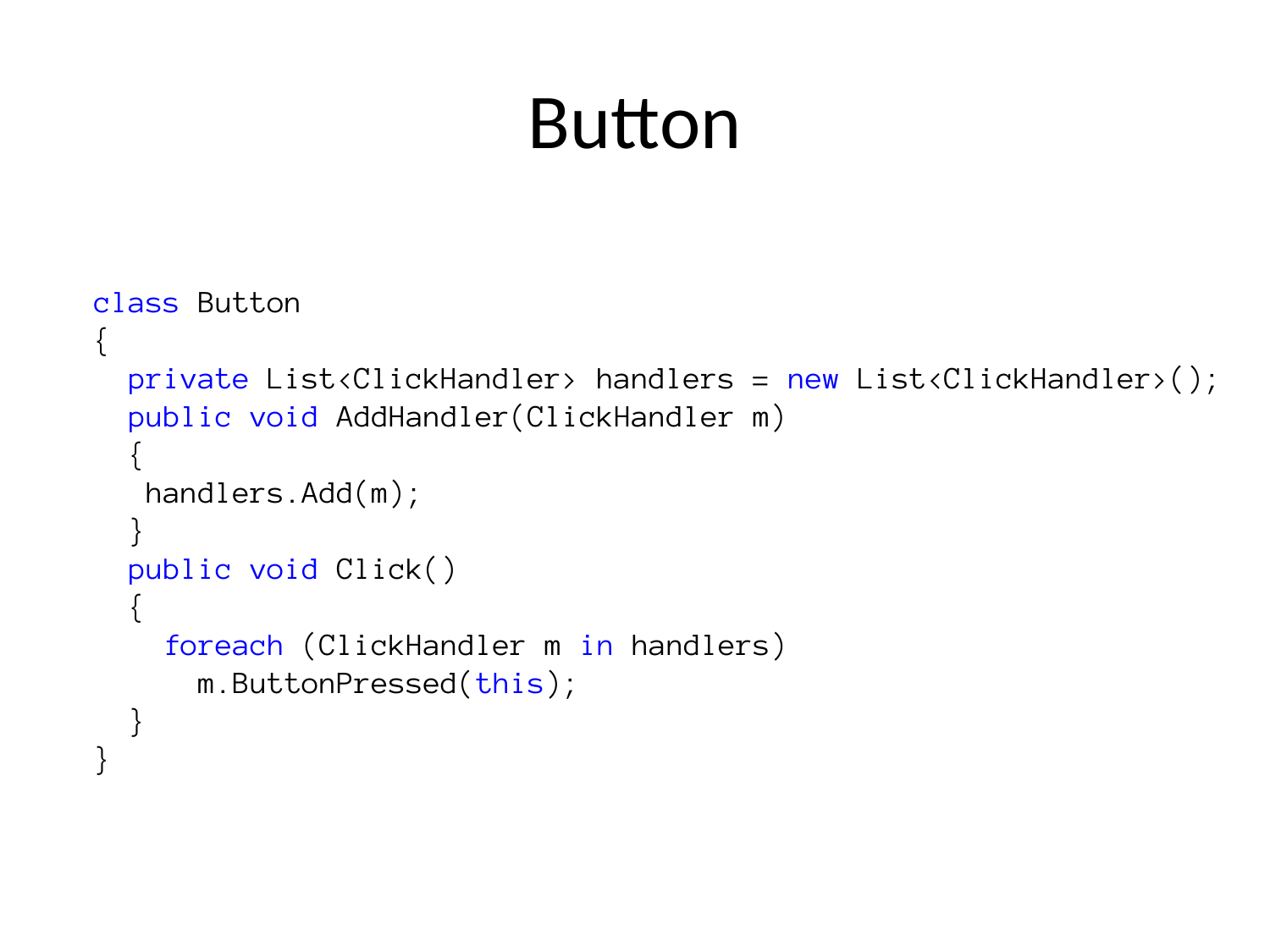

# Button
class Button
{
  private List<ClickHandler> handlers = new List<ClickHandler>();
  public void AddHandler(ClickHandler m)
  {
   handlers.Add(m);
  }
  public void Click()
  {
    foreach (ClickHandler m in handlers)
      m.ButtonPressed(this);
  }
}